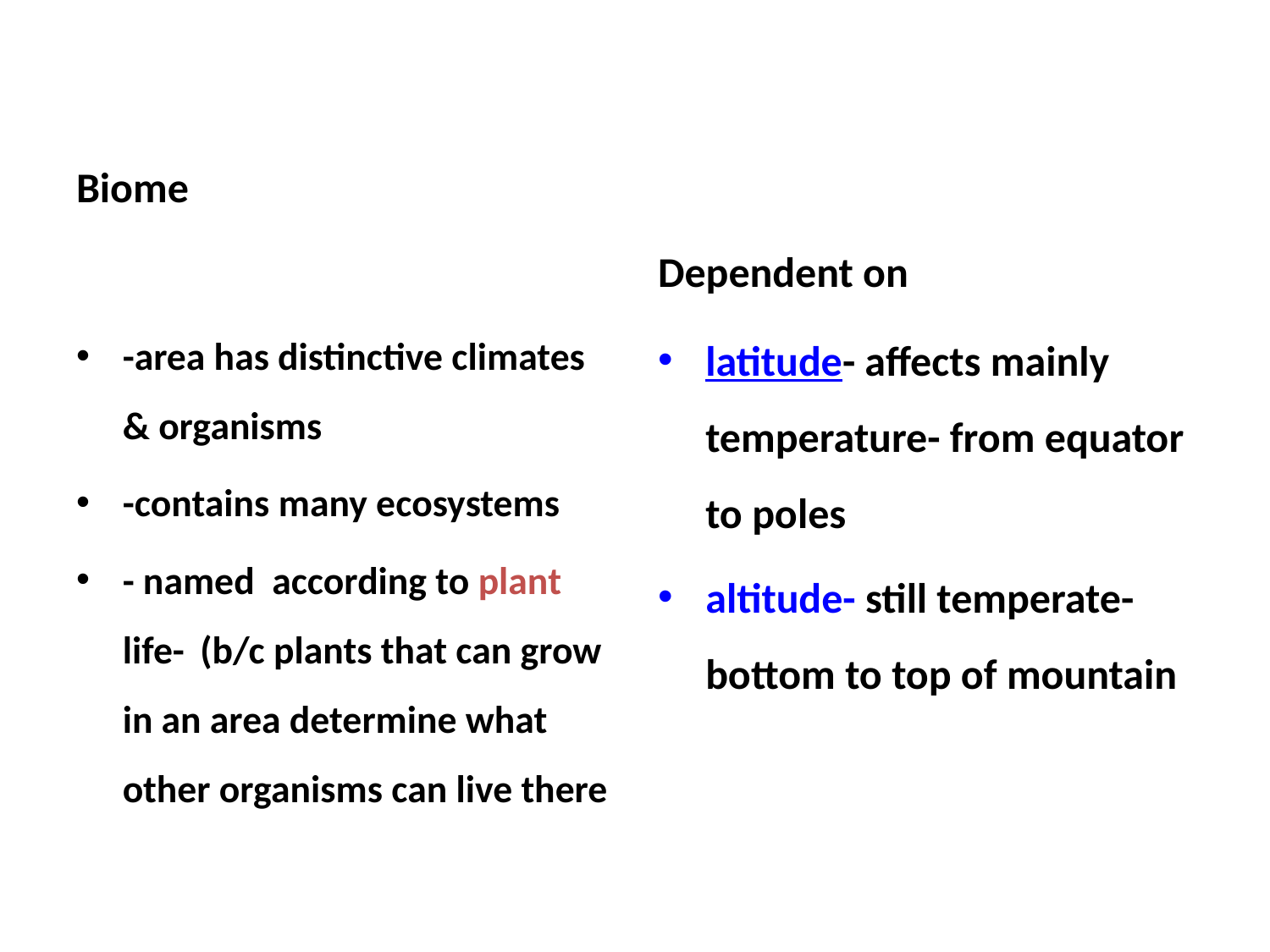

#
Biome

Dependent on
-area has distinctive climates & organisms
-contains many ecosystems
- named  according to plant life-	(b/c plants that can grow in an area determine what other organisms can live there
latitude- affects mainly temperature- from equator to poles
altitude- still temperate- bottom to top of mountain